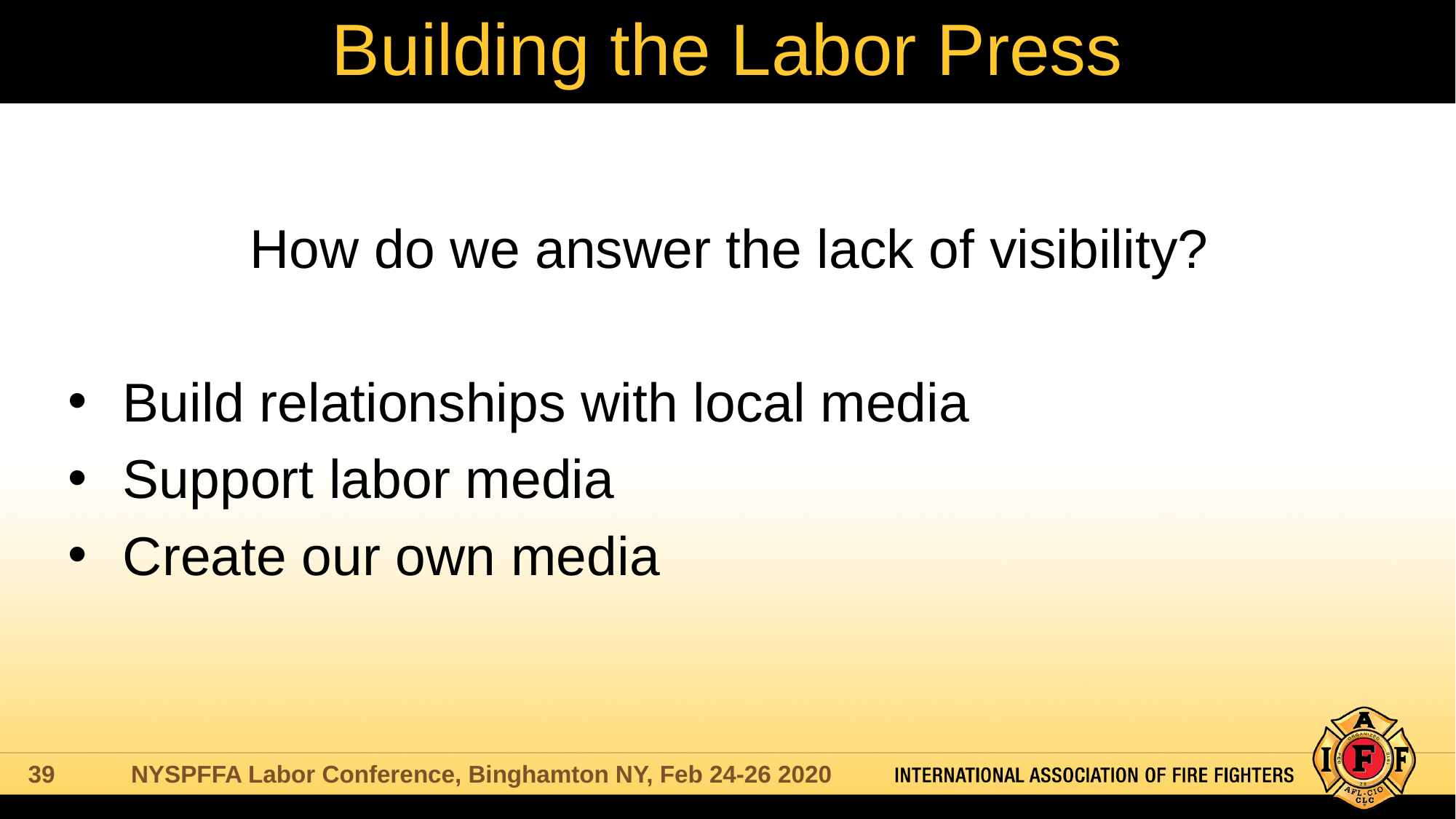

# Building the Labor Press

How do we answer the lack of visibility?

Build relationships with local media
Support labor media
Create our own media

NYSPFFA Labor Conference, Binghamton NY, Feb 24-26 2020